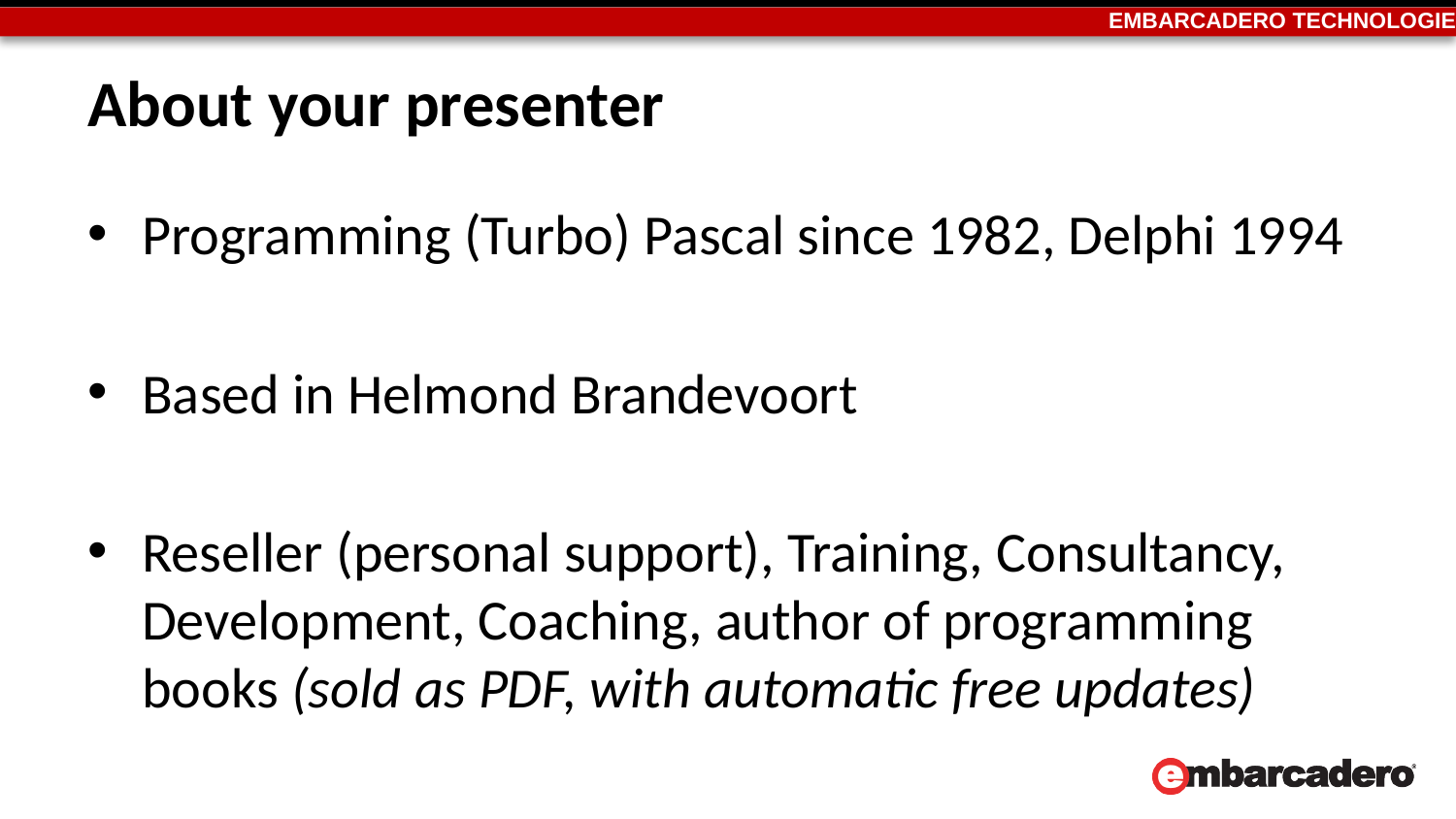

# About your presenter
Programming (Turbo) Pascal since 1982, Delphi 1994

Based in Helmond Brandevoort

Reseller (personal support), Training, Consultancy, Development, Coaching, author of programming books (sold as PDF, with automatic free updates)